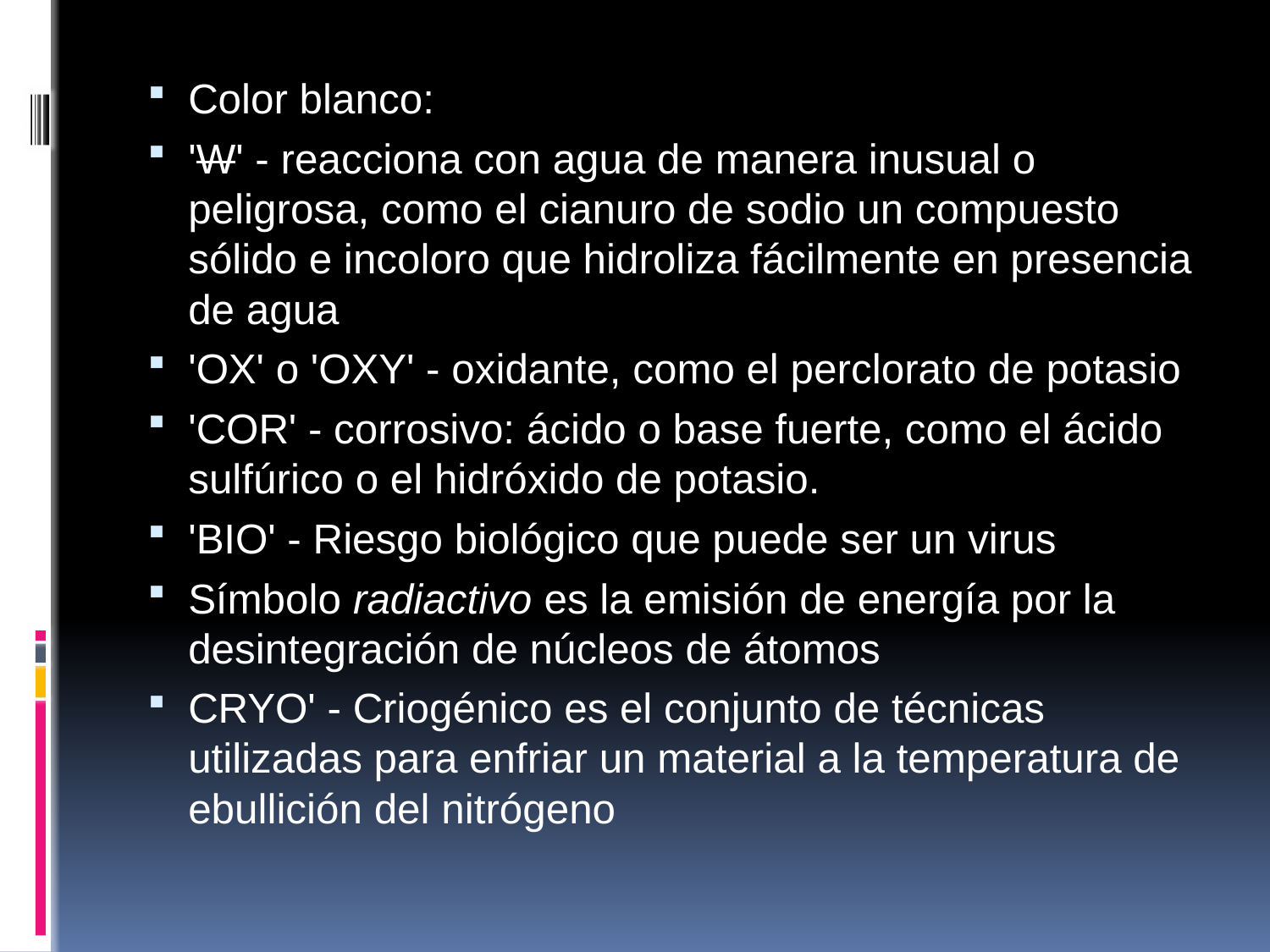

Color blanco:
'W' - reacciona con agua de manera inusual o peligrosa, como el cianuro de sodio un compuesto sólido e incoloro que hidroliza fácilmente en presencia de agua
'OX' o 'OXY' - oxidante, como el perclorato de potasio
'COR' - corrosivo: ácido o base fuerte, como el ácido sulfúrico o el hidróxido de potasio.
'BIO' - Riesgo biológico que puede ser un virus
Símbolo radiactivo es la emisión de energía por la desintegración de núcleos de átomos
CRYO' - Criogénico es el conjunto de técnicas utilizadas para enfriar un material a la temperatura de ebullición del nitrógeno